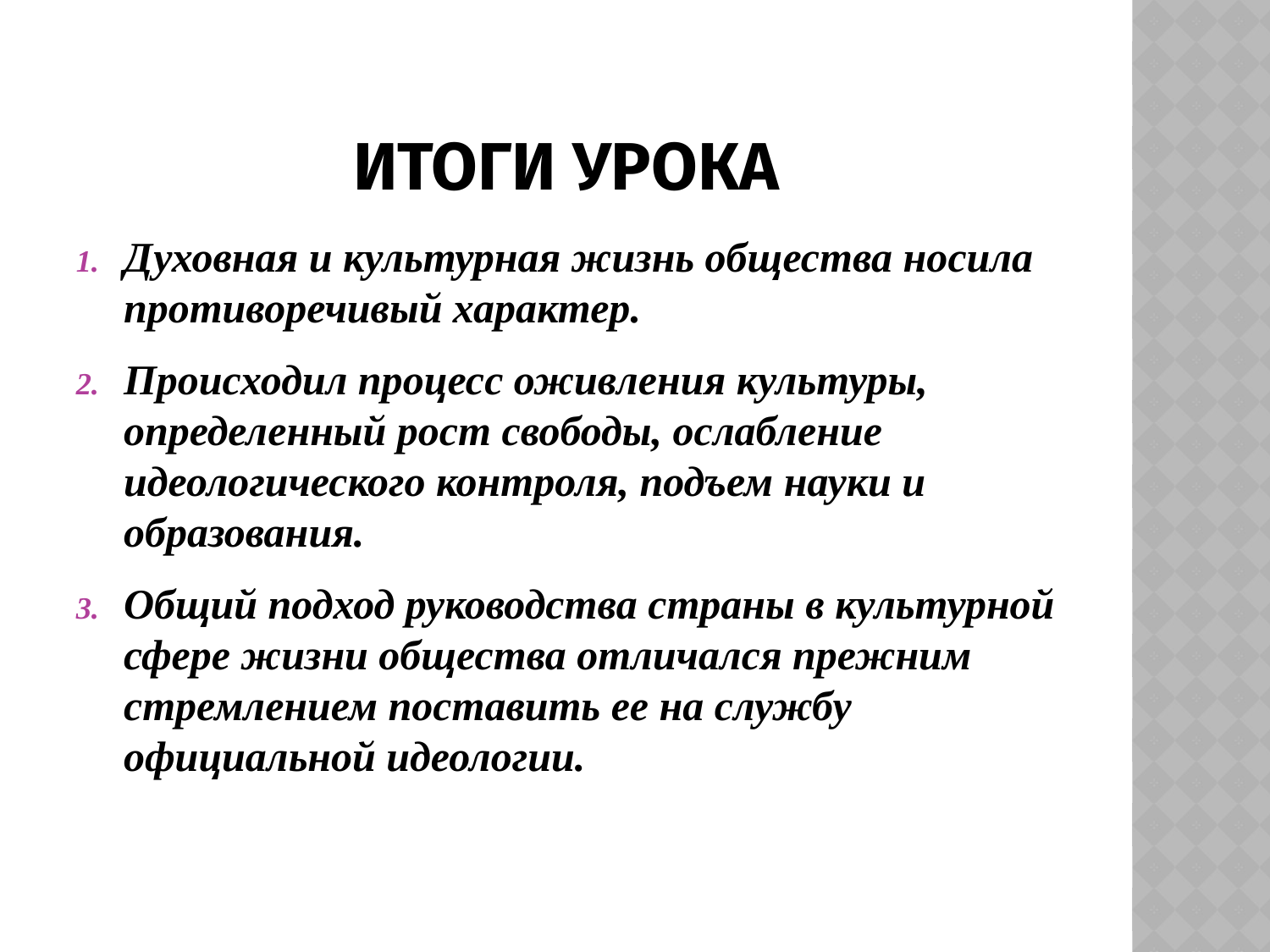

# Итоги урока
Духовная и культурная жизнь общества носила противоречивый характер.
Происходил процесс оживления культуры, определенный рост свободы, ослабление идеологического контроля, подъем науки и образования.
Общий подход руководства страны в культурной сфере жизни общества отличался прежним стремлением поставить ее на службу официальной идеологии.